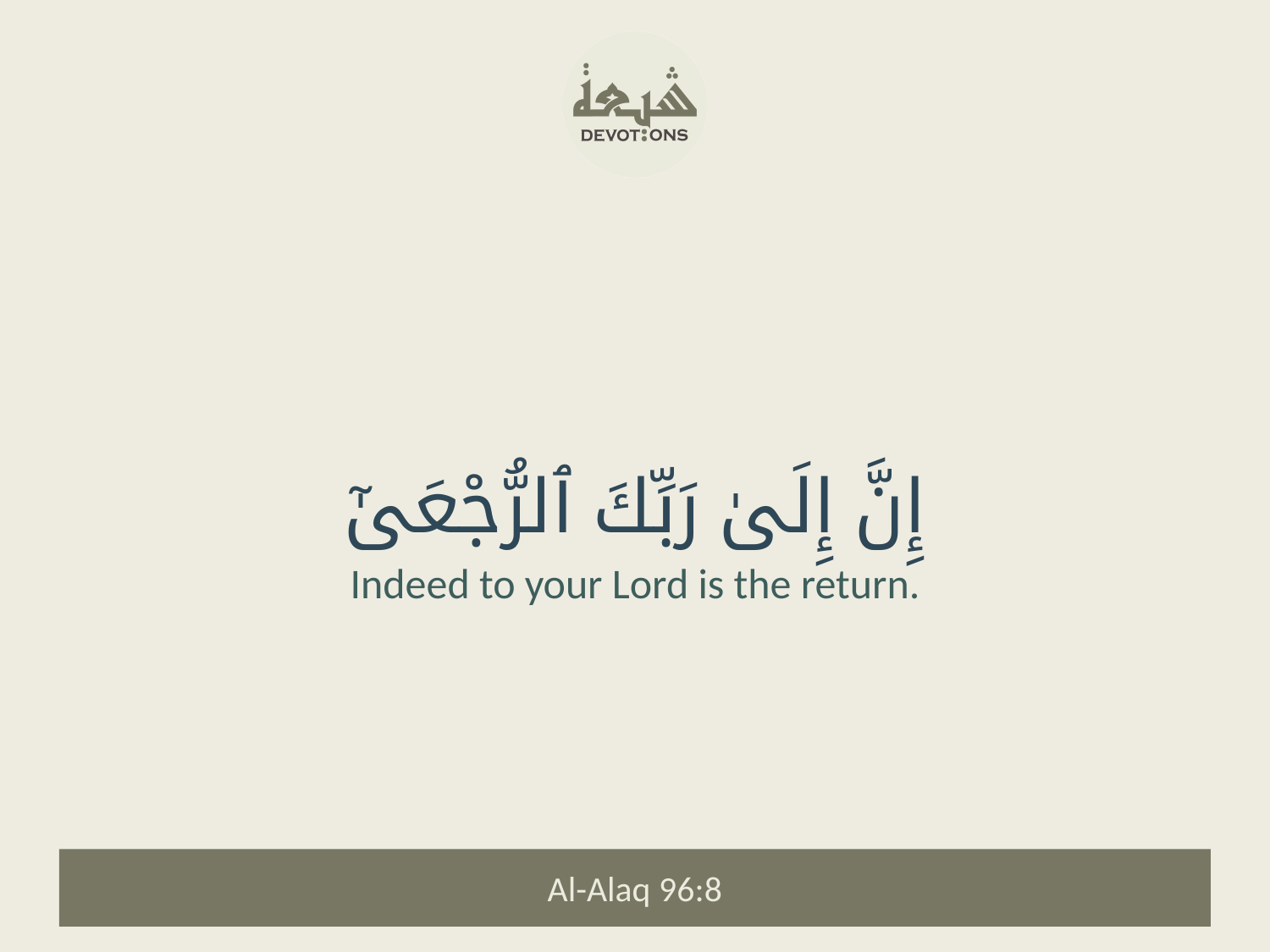

إِنَّ إِلَىٰ رَبِّكَ ٱلرُّجْعَىٰٓ
Indeed to your Lord is the return.
Al-Alaq 96:8